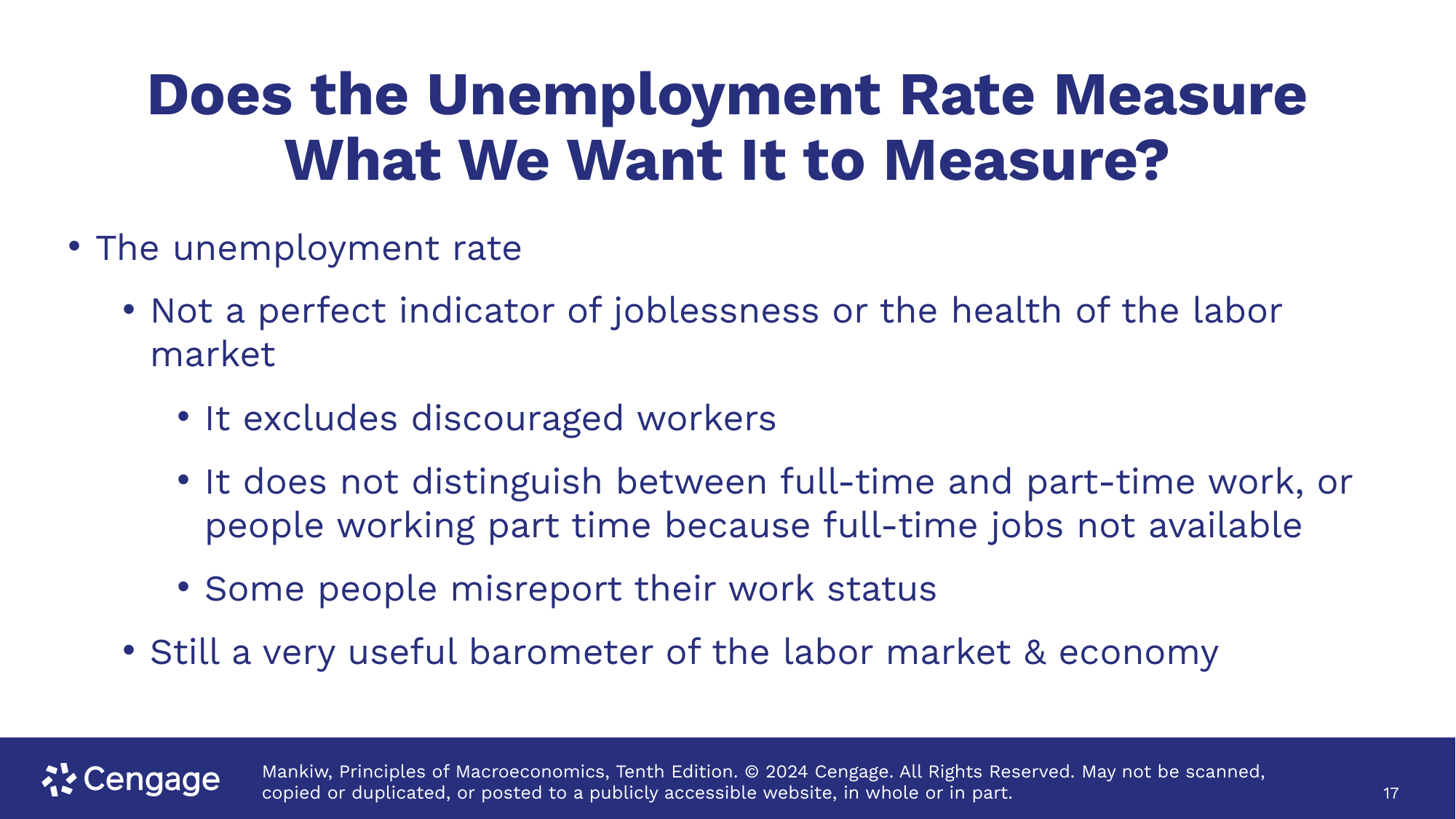

# Does the Unemployment Rate Measure What We Want It to Measure?
The unemployment rate
Not a perfect indicator of joblessness or the health of the labor market
It excludes discouraged workers
It does not distinguish between full-time and part-time work, or people working part time because full-time jobs not available
Some people misreport their work status
Still a very useful barometer of the labor market & economy